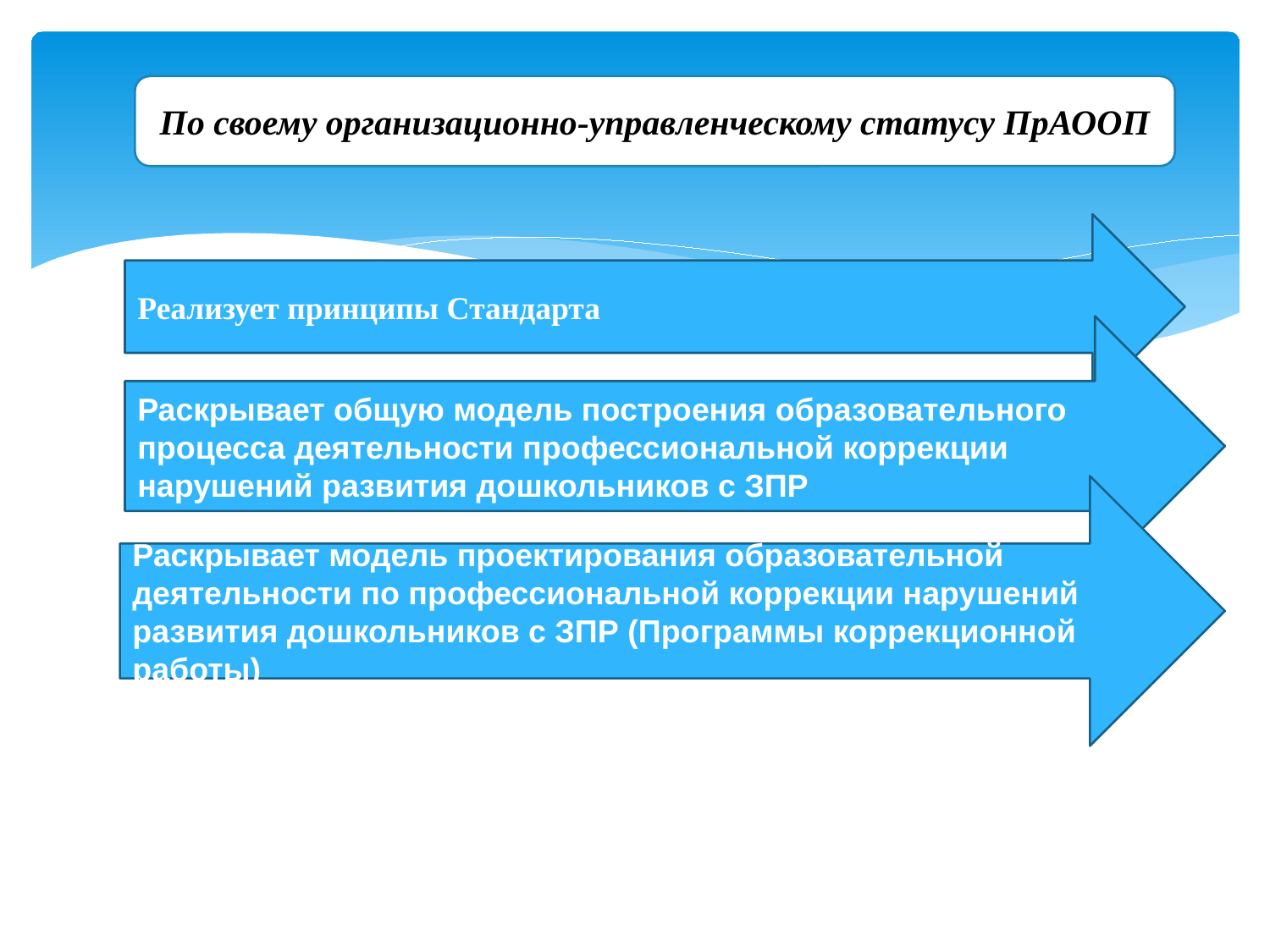

По своему организационно-управленческому статусу ПрАООП
Реализует принципы Стандарта
Раскрывает общую модель построения образовательного процесса деятельности профессиональной коррекции нарушений развития дошкольников с ЗПР

Раскрывает модель проектирования образовательной деятельности по профессиональной коррекции нарушений развития дошкольников с ЗПР (Программы коррекционной работы)